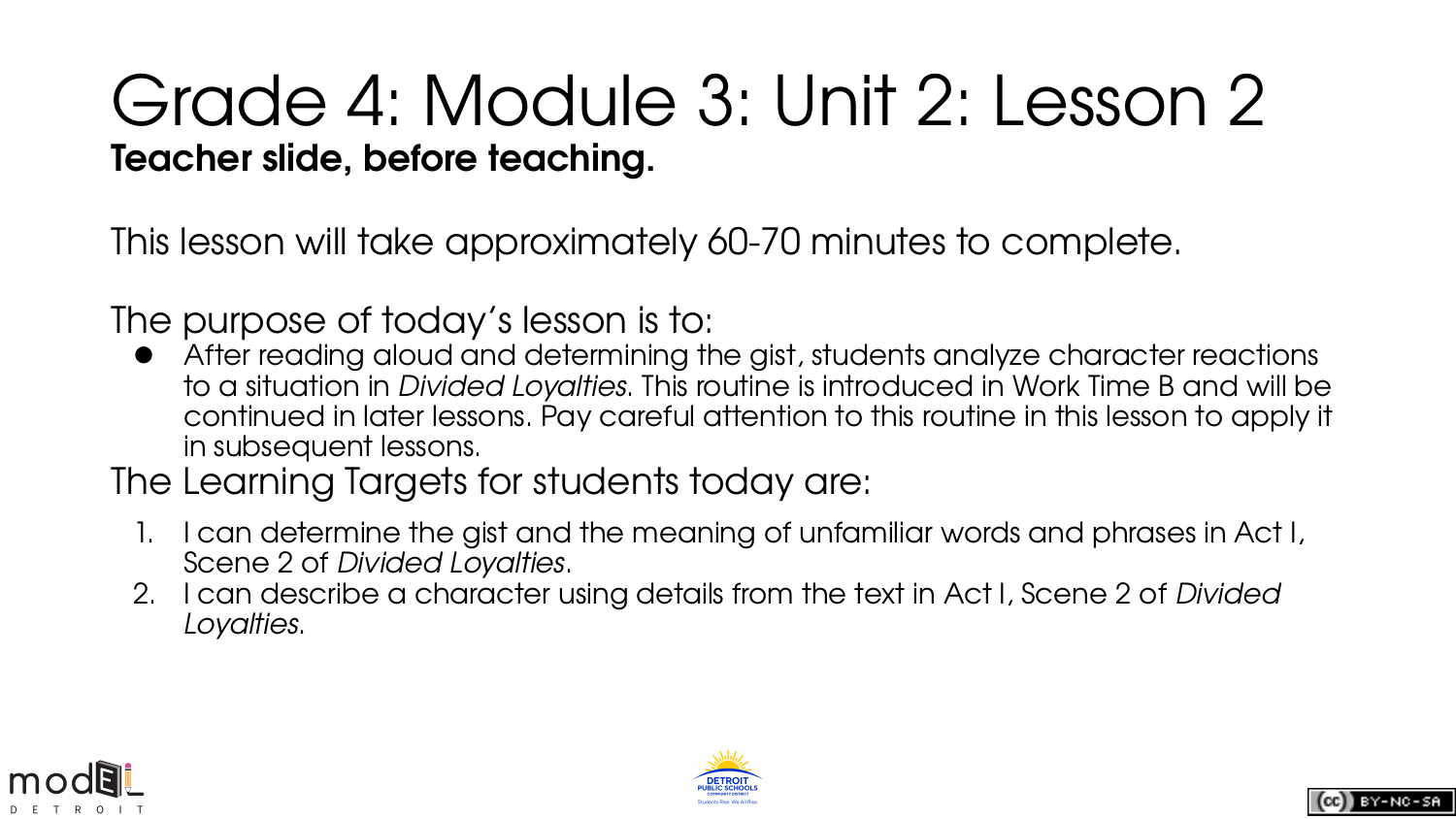

# Grade 4: Module 3: Unit 2: Lesson 2
Teacher slide, before teaching.
This lesson will take approximately 60-70 minutes to complete.

The purpose of today’s lesson is to:
After reading aloud and determining the gist, students analyze character reactions to a situation in Divided Loyalties. This routine is introduced in Work Time B and will be continued in later lessons. Pay careful attention to this routine in this lesson to apply it in subsequent lessons.
The Learning Targets for students today are:
I can determine the gist and the meaning of unfamiliar words and phrases in Act I, Scene 2 of Divided Loyalties.
I can describe a character using details from the text in Act I, Scene 2 of Divided Loyalties.